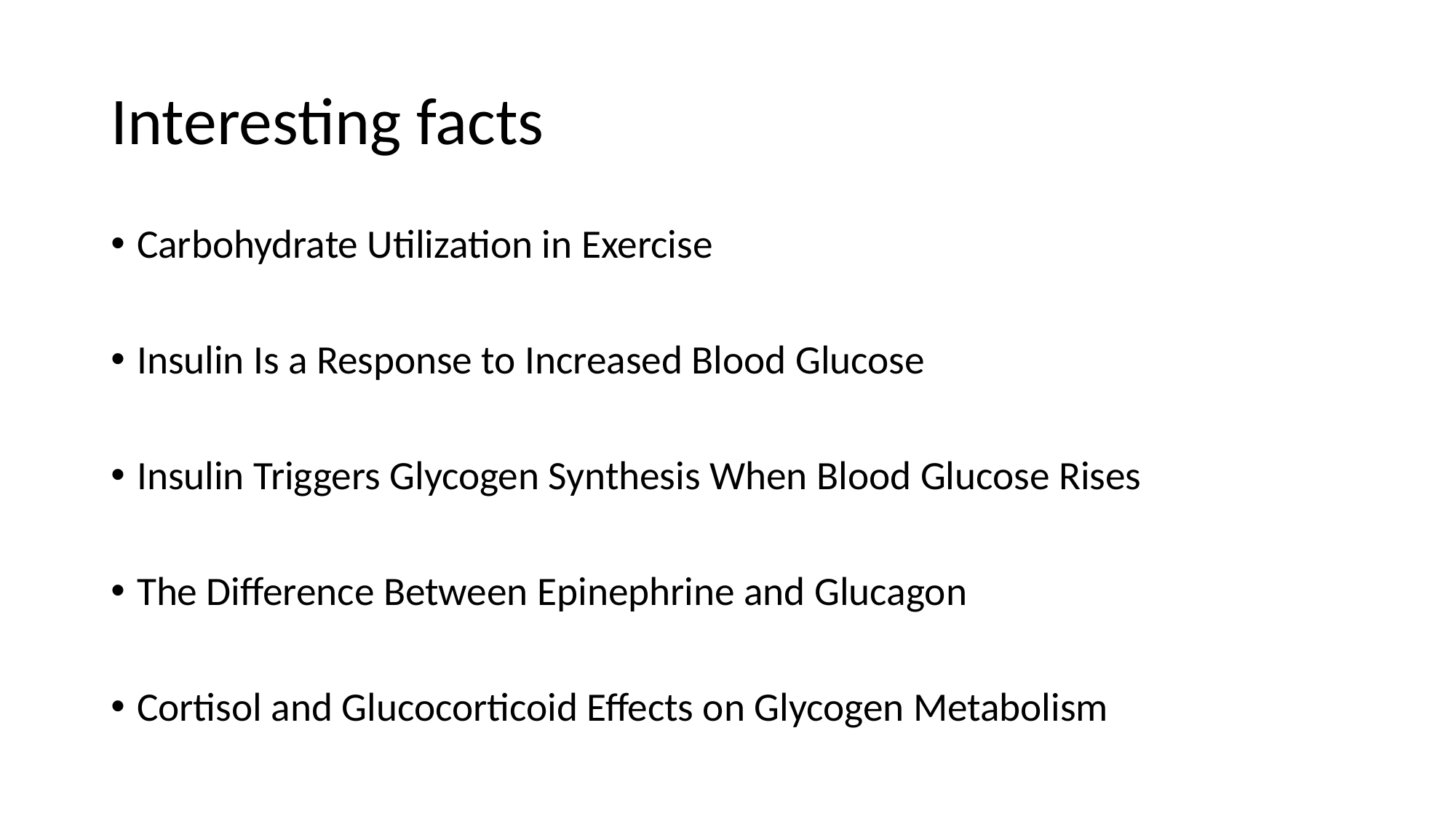

# Interesting facts
Carbohydrate Utilization in Exercise

Insulin Is a Response to Increased Blood Glucose

Insulin Triggers Glycogen Synthesis When Blood Glucose Rises

The Difference Between Epinephrine and Glucagon

Cortisol and Glucocorticoid Effects on Glycogen Metabolism